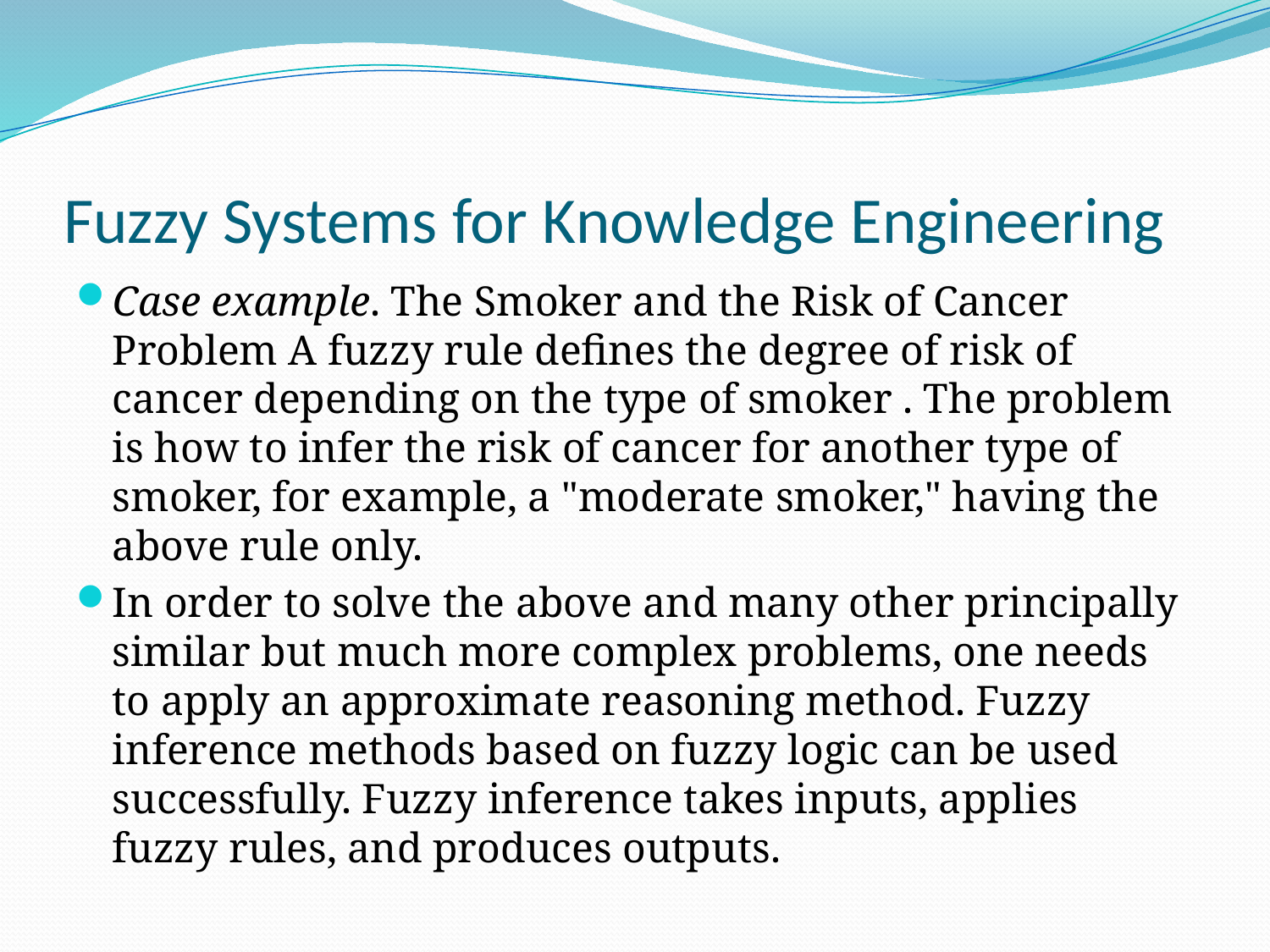

# Fuzzy Systems for Knowledge Engineering
Case example. The Smoker and the Risk of Cancer Problem A fuzzy rule defines the degree of risk of cancer depending on the type of smoker . The problem is how to infer the risk of cancer for another type of smoker, for example, a "moderate smoker," having the above rule only.
In order to solve the above and many other principally similar but much more complex problems, one needs to apply an approximate reasoning method. Fuzzy inference methods based on fuzzy logic can be used successfully. Fuzzy inference takes inputs, applies fuzzy rules, and produces outputs.